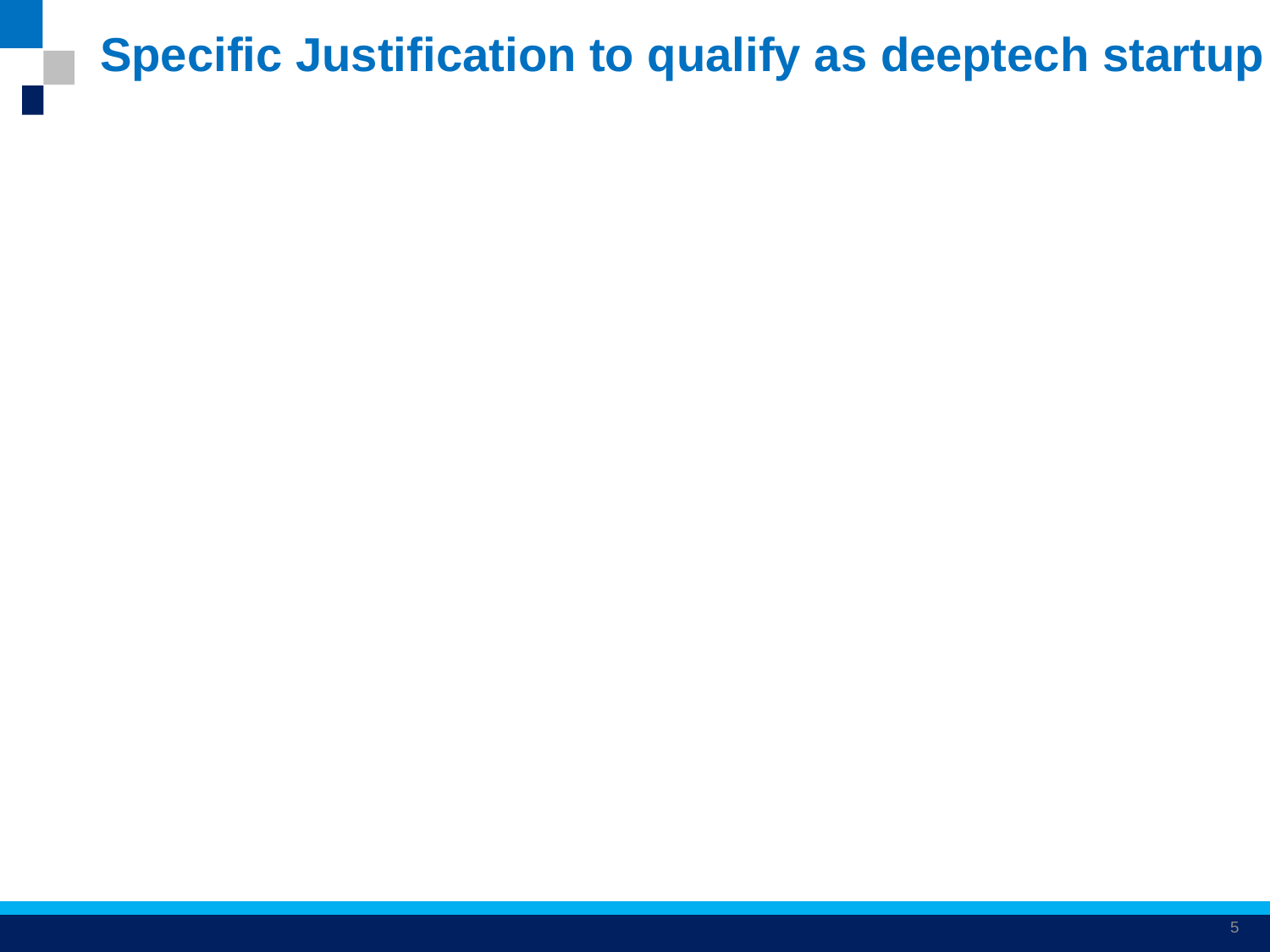

# Specific Justification to qualify as deeptech startup

5